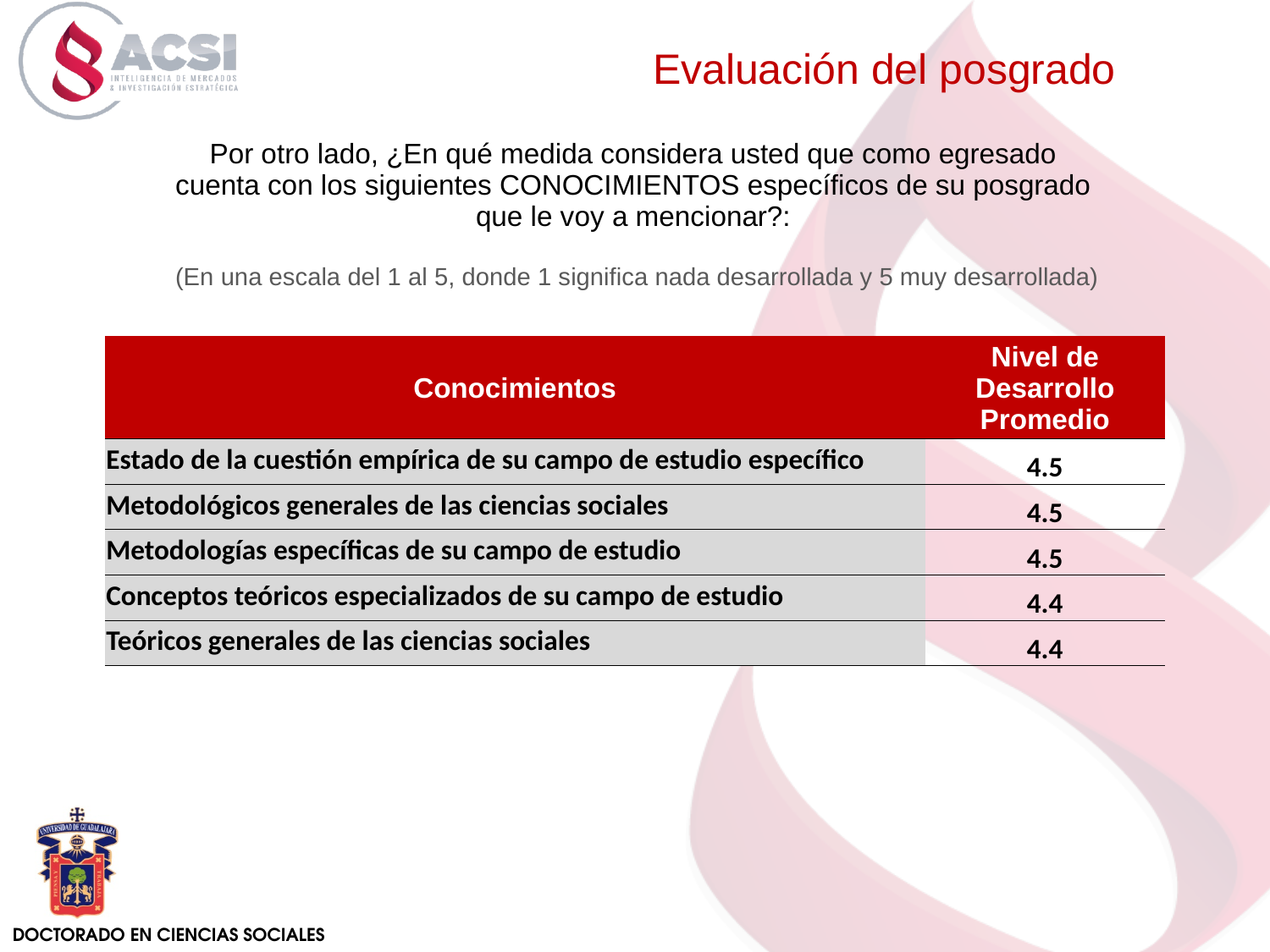

Evaluación del posgrado
Por otro lado, ¿En qué medida considera usted que como egresado
cuenta con los siguientes CONOCIMIENTOS específicos de su posgrado
que le voy a mencionar?:

(En una escala del 1 al 5, donde 1 significa nada desarrollada y 5 muy desarrollada)
| Conocimientos | Nivel de Desarrollo Promedio |
| --- | --- |
| Estado de la cuestión empírica de su campo de estudio específico | 4.5 |
| Metodológicos generales de las ciencias sociales | 4.5 |
| Metodologías específicas de su campo de estudio | 4.5 |
| Conceptos teóricos especializados de su campo de estudio | 4.4 |
| Teóricos generales de las ciencias sociales | 4.4 |